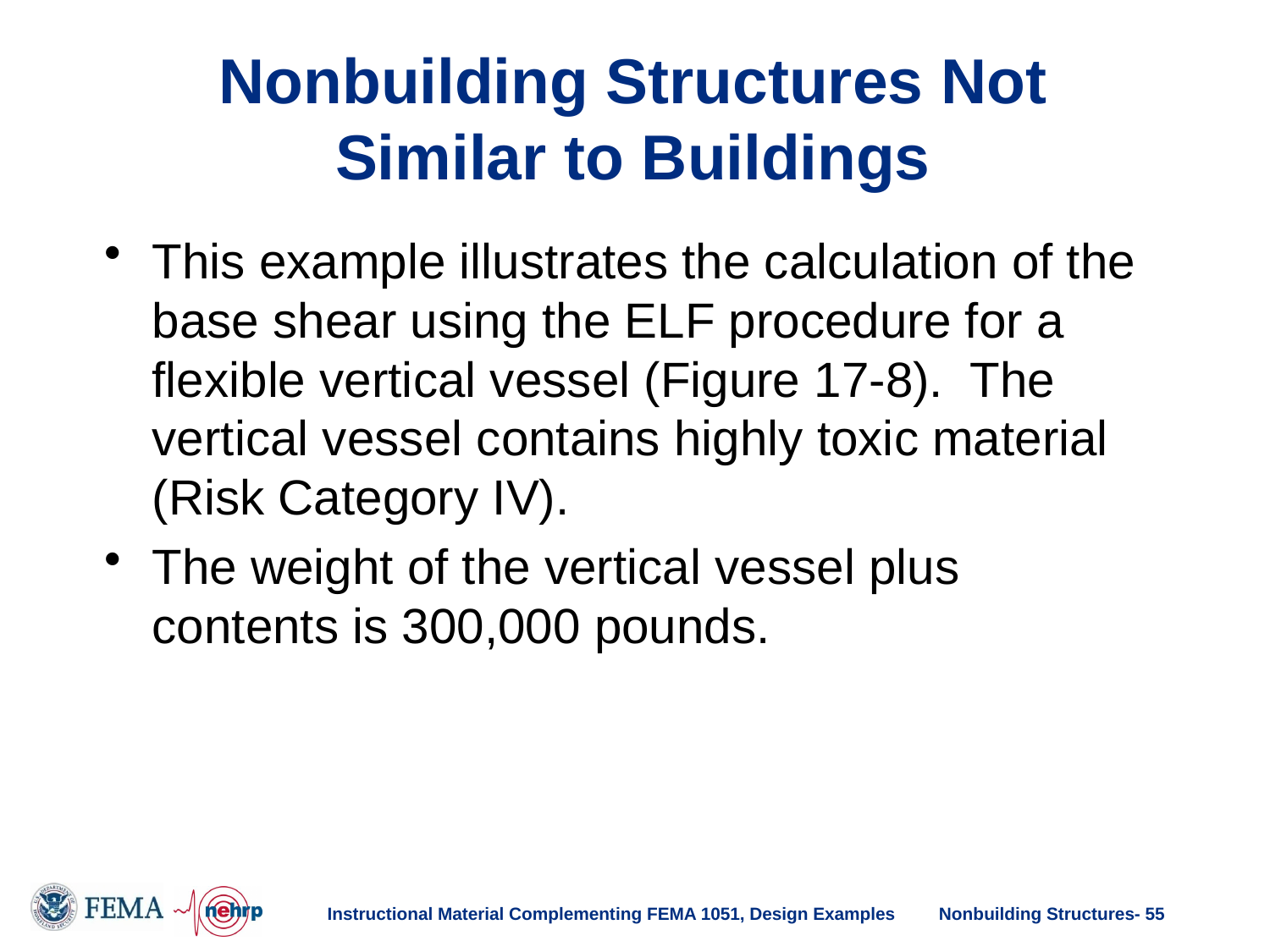

# Nonbuilding Structures Not Similar to Buildings
This example illustrates the calculation of the base shear using the ELF procedure for a flexible vertical vessel (Figure 17-8).  The vertical vessel contains highly toxic material (Risk Category IV).
The weight of the vertical vessel plus contents is 300,000 pounds.
Instructional Material Complementing FEMA 1051, Design Examples
Nonbuilding Structures- 55